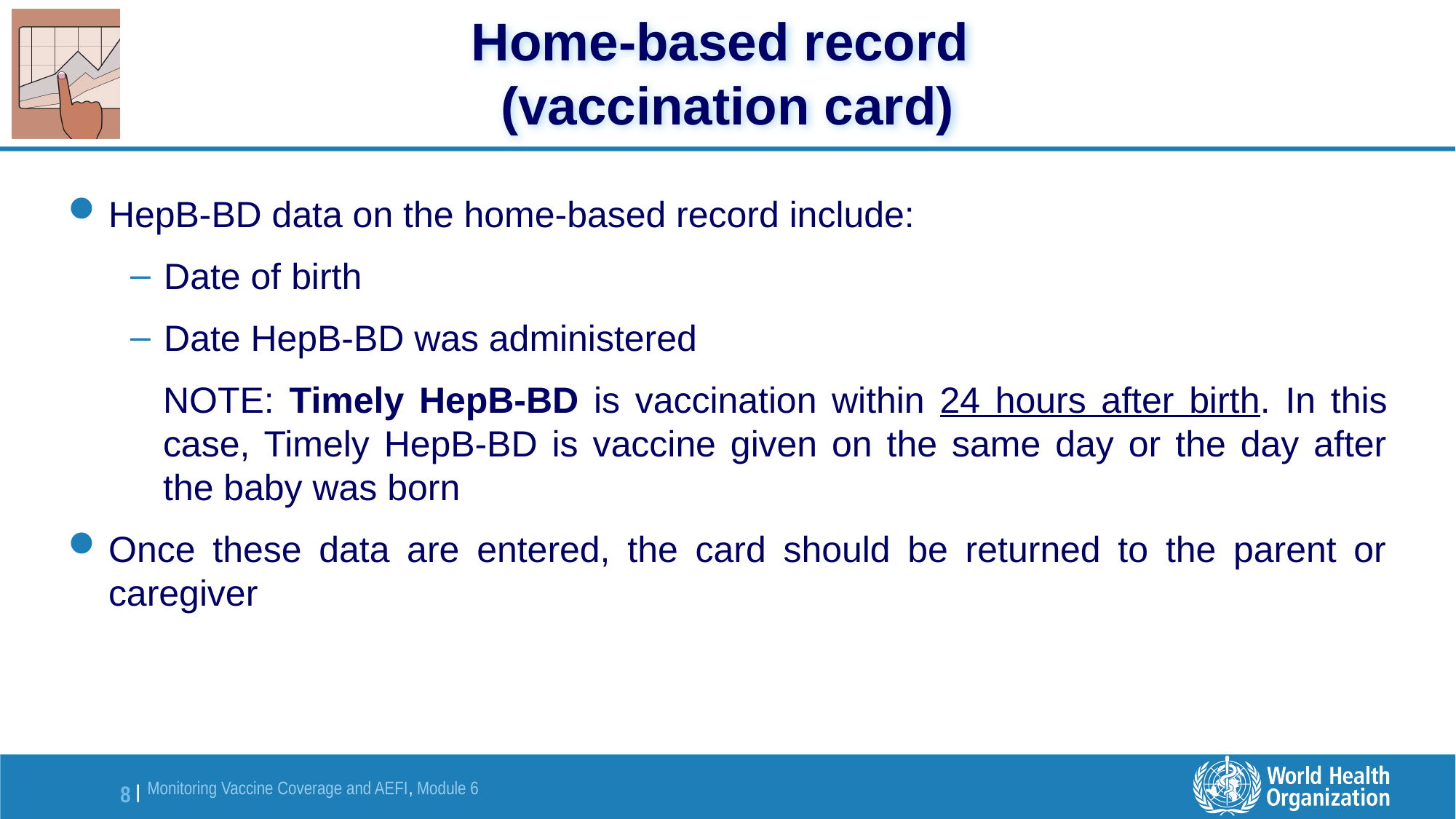

# Home-based record (vaccination card)
HepB-BD data on the home-based record include:
Date of birth
Date HepB-BD was administered
NOTE: Timely HepB-BD is vaccination within 24 hours after birth. In this case, Timely HepB-BD is vaccine given on the same day or the day after the baby was born
Once these data are entered, the card should be returned to the parent or caregiver